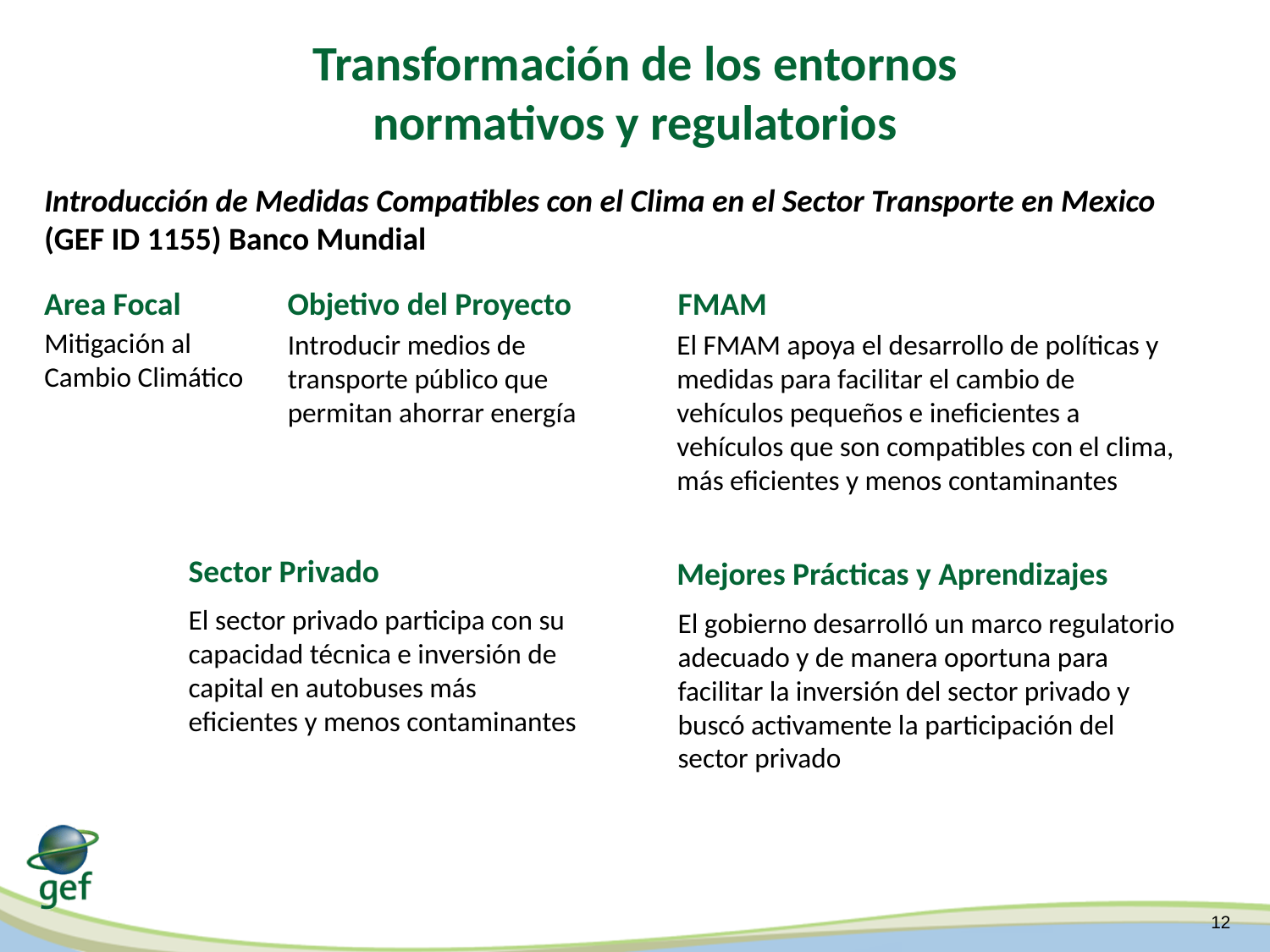

# Transformación de los entornos normativos y regulatorios
Introducción de Medidas Compatibles con el Clima en el Sector Transporte en Mexico
(GEF ID 1155) Banco Mundial
Area Focal
FMAM
Objetivo del Proyecto
Mitigación al Cambio Climático
Introducir medios de transporte público que permitan ahorrar energía
El FMAM apoya el desarrollo de políticas y medidas para facilitar el cambio de vehículos pequeños e ineficientes a vehículos que son compatibles con el clima, más eficientes y menos contaminantes
Sector Privado
Mejores Prácticas y Aprendizajes
El sector privado participa con su capacidad técnica e inversión de capital en autobuses más eficientes y menos contaminantes
El gobierno desarrolló un marco regulatorio adecuado y de manera oportuna para facilitar la inversión del sector privado y buscó activamente la participación del sector privado